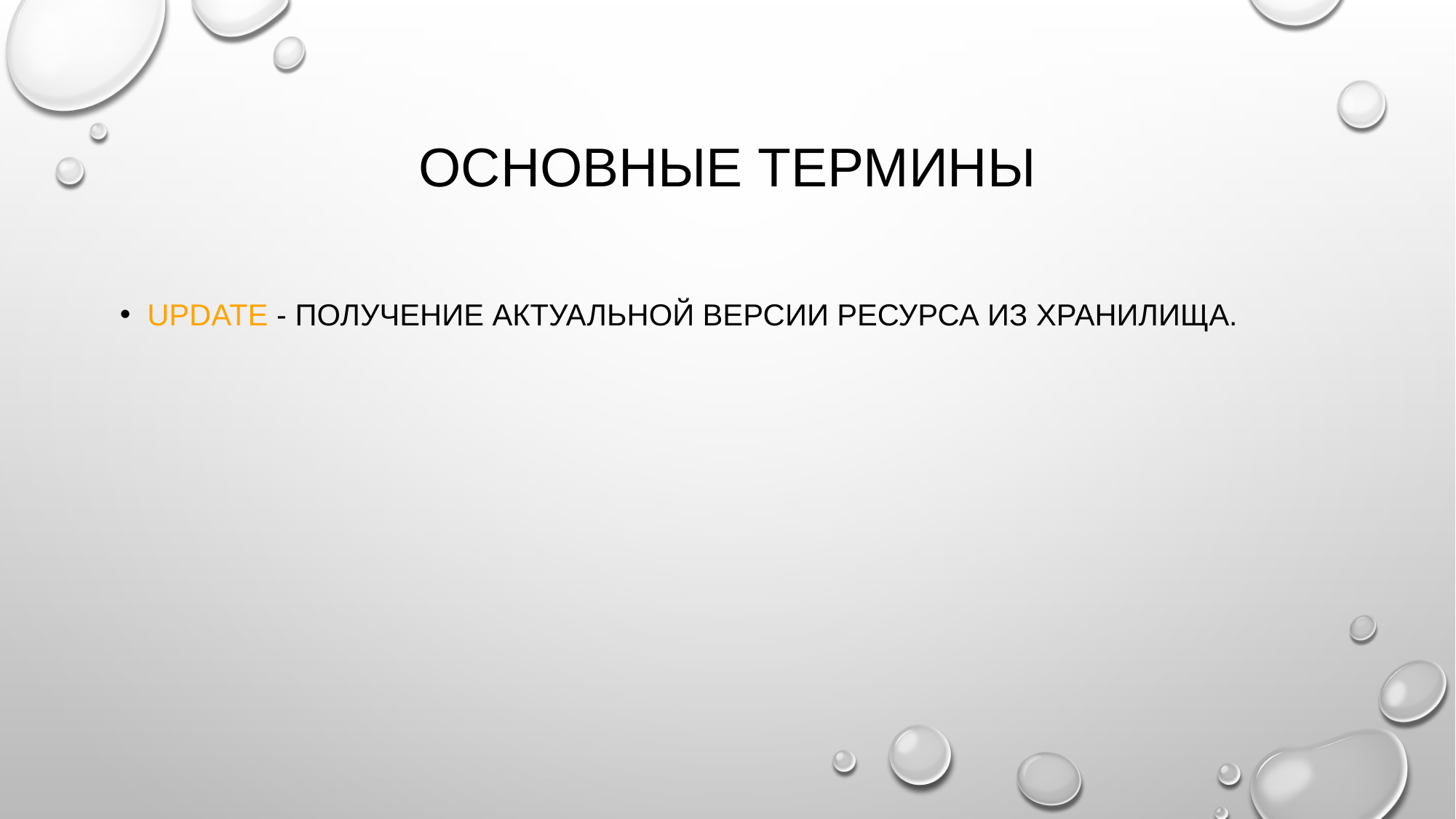

# Основные термины
Update - Получение актуальной версии ресурса из хранилища.